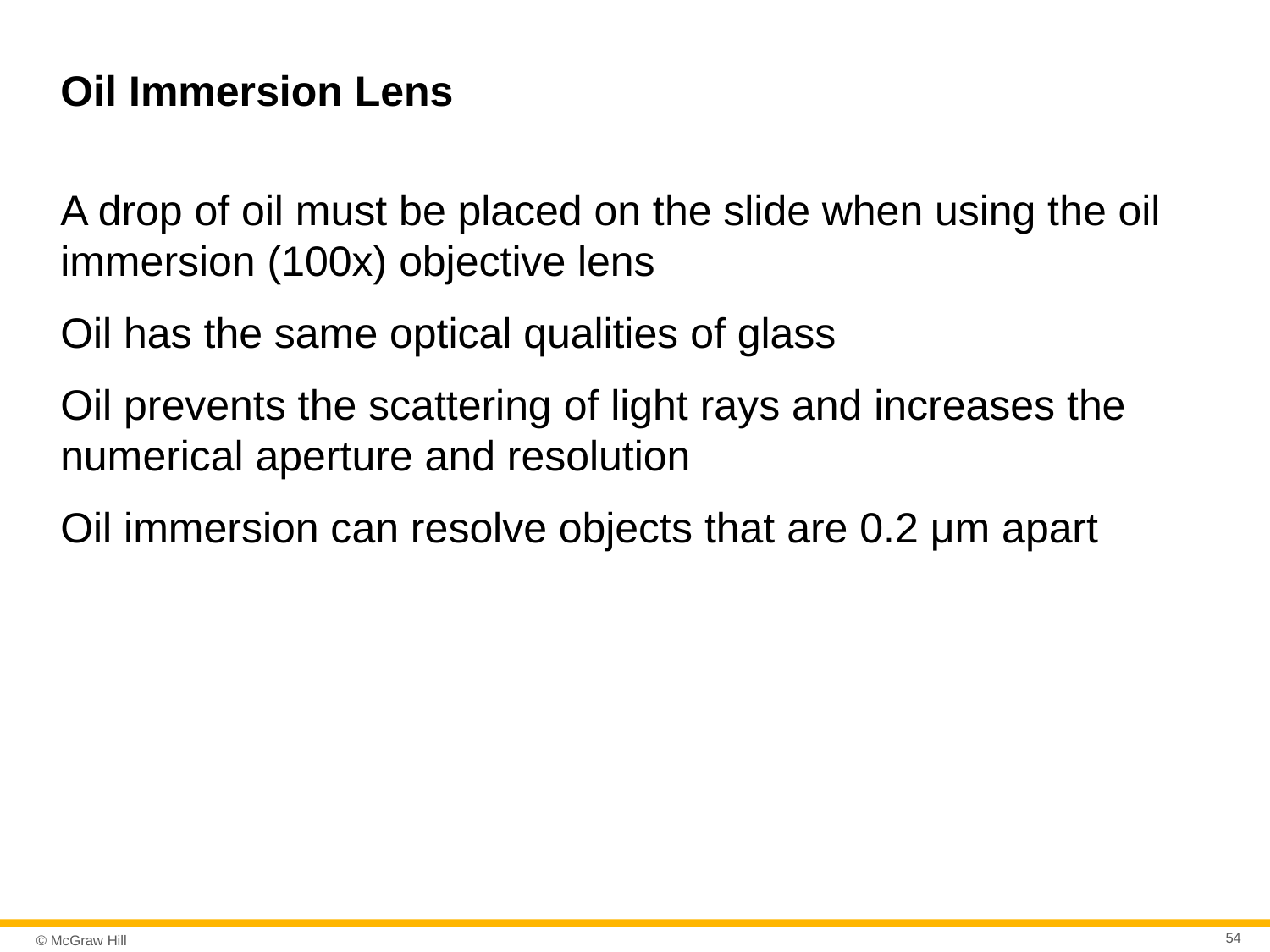

# Oil Immersion Lens
A drop of oil must be placed on the slide when using the oil immersion (100x) objective lens
Oil has the same optical qualities of glass
Oil prevents the scattering of light rays and increases the numerical aperture and resolution
Oil immersion can resolve objects that are 0.2 μm apart